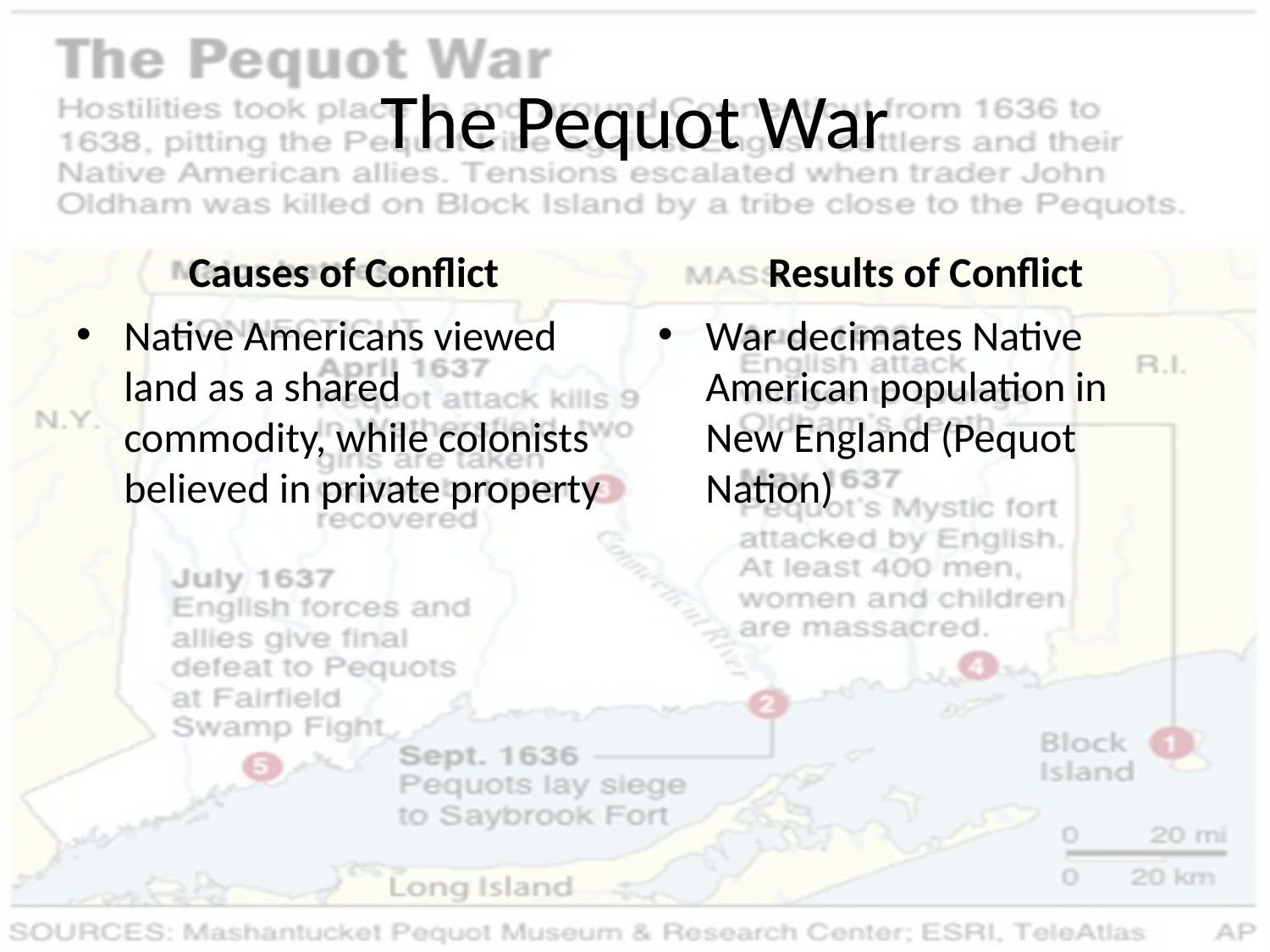

# The Pequot War
Causes of Conflict
Results of Conflict
Native Americans viewed land as a shared commodity, while colonists believed in private property
War decimates Native American population in New England (Pequot Nation)